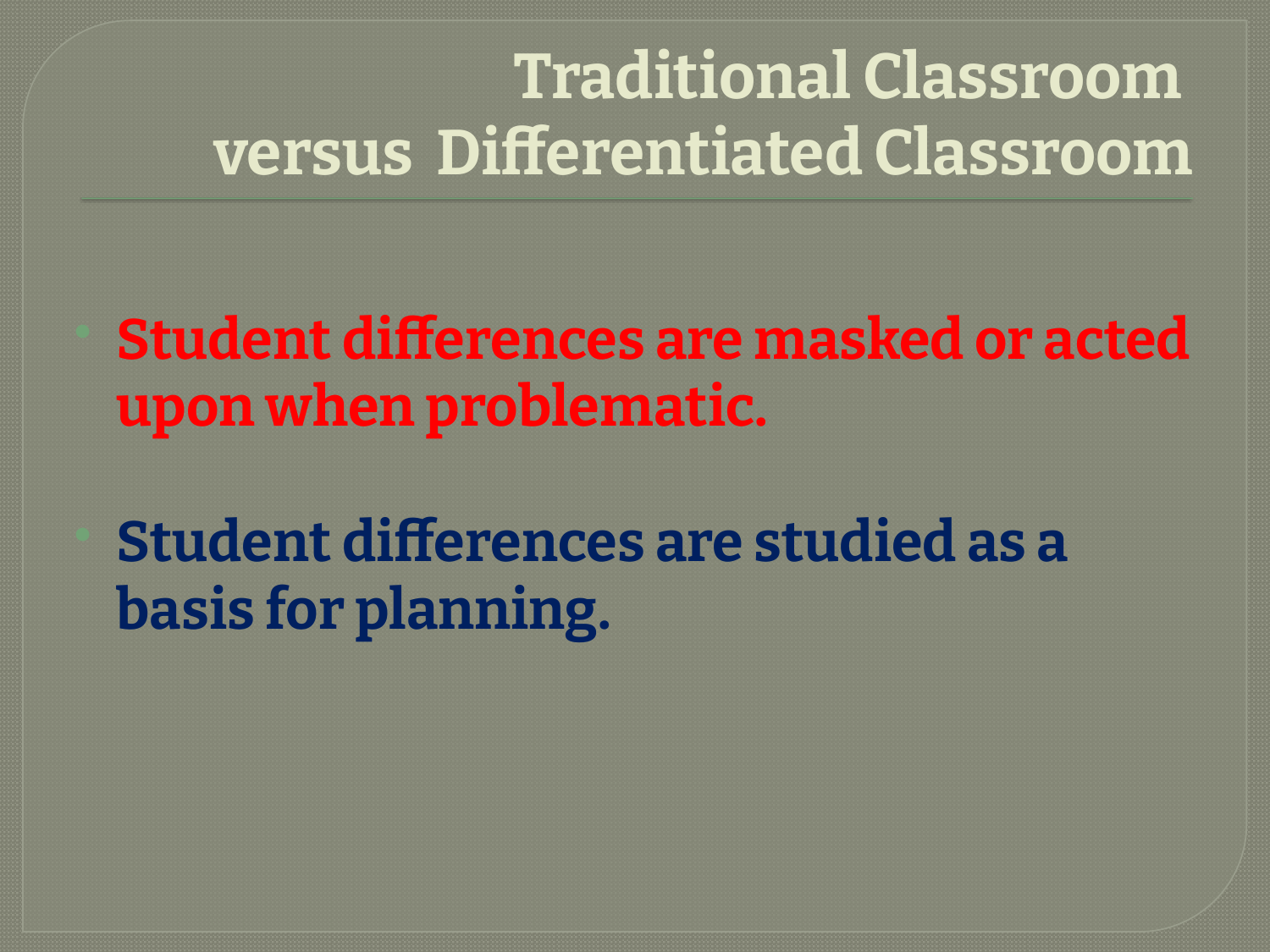

# Traditional Classroom versus  Differentiated Classroom

Student differences are masked or acted upon when problematic.

Student differences are studied as a basis for planning.